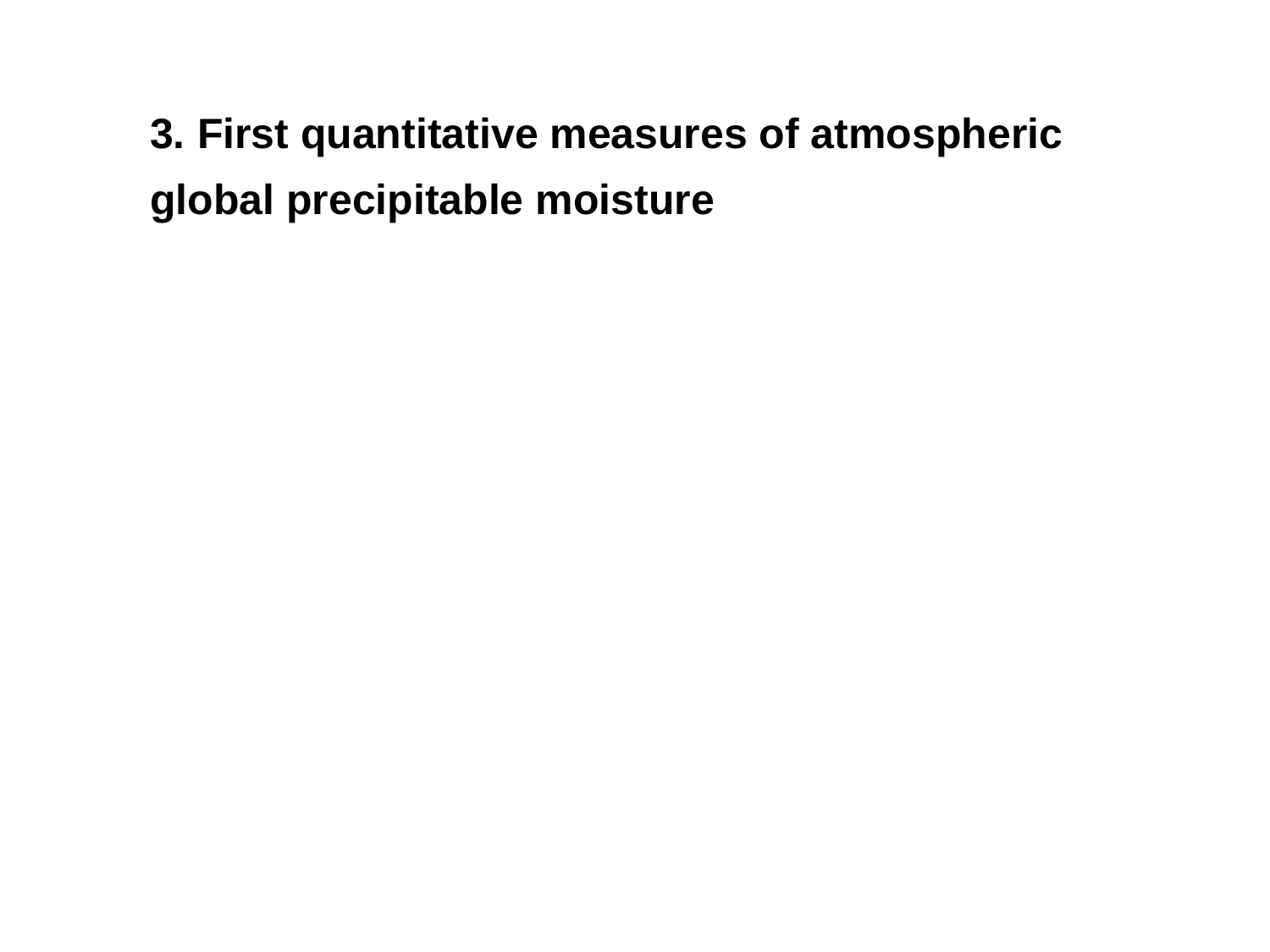

3. First quantitative measures of atmospheric global precipitable moisture